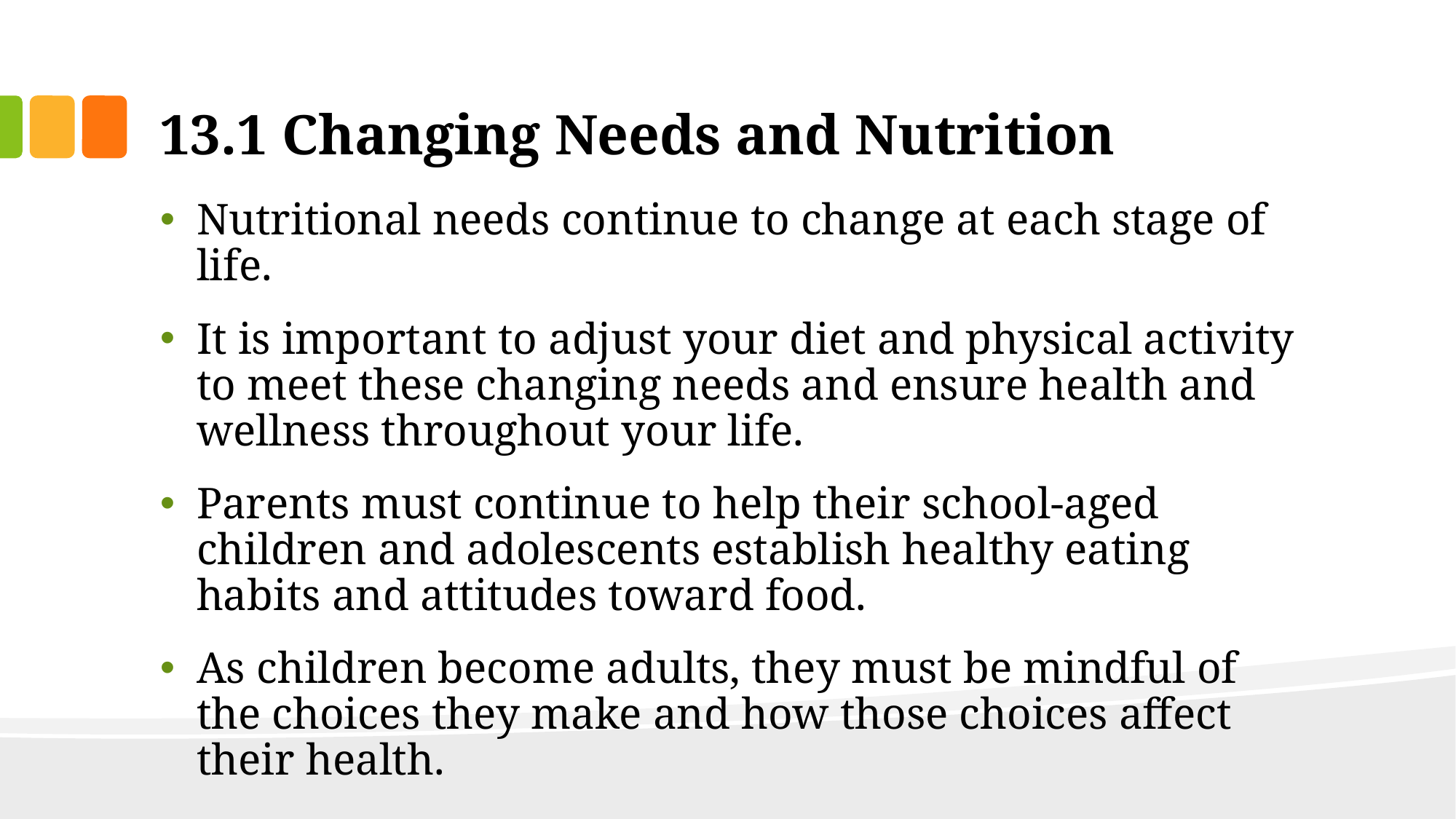

# 13.1 Changing Needs and Nutrition
Nutritional needs continue to change at each stage of life.
It is important to adjust your diet and physical activity to meet these changing needs and ensure health and wellness throughout your life.
Parents must continue to help their school-aged children and adolescents establish healthy eating habits and attitudes toward food.
As children become adults, they must be mindful of the choices they make and how those choices affect their health.